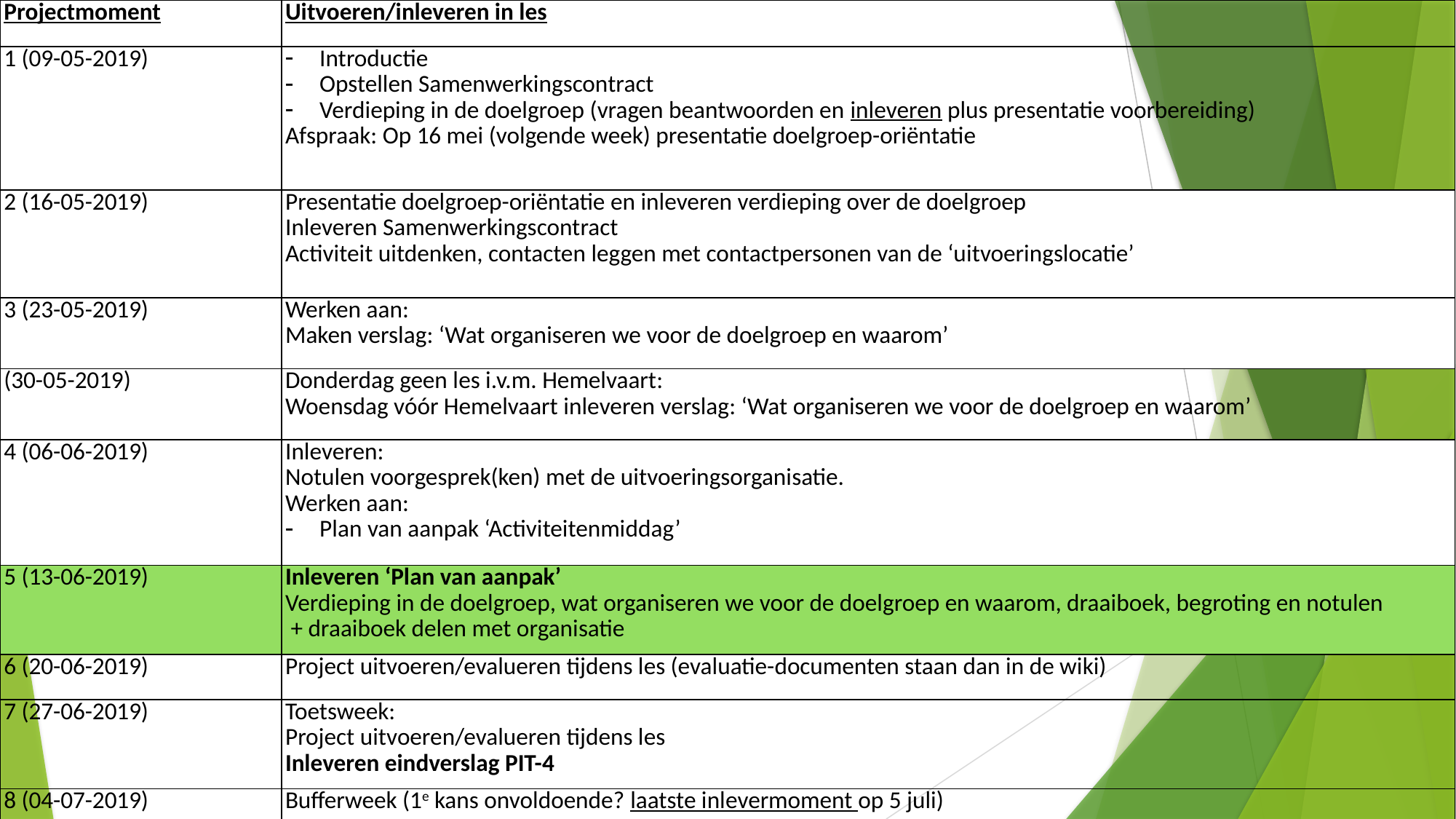

| Projectmoment | Uitvoeren/inleveren in les |
| --- | --- |
| 1 (09-05-2019) | Introductie Opstellen Samenwerkingscontract Verdieping in de doelgroep (vragen beantwoorden en inleveren plus presentatie voorbereiding) Afspraak: Op 16 mei (volgende week) presentatie doelgroep-oriëntatie |
| 2 (16-05-2019) | Presentatie doelgroep-oriëntatie en inleveren verdieping over de doelgroep Inleveren Samenwerkingscontract Activiteit uitdenken, contacten leggen met contactpersonen van de ‘uitvoeringslocatie’ |
| 3 (23-05-2019) | Werken aan: Maken verslag: ‘Wat organiseren we voor de doelgroep en waarom’ |
| (30-05-2019) | Donderdag geen les i.v.m. Hemelvaart: Woensdag vóór Hemelvaart inleveren verslag: ‘Wat organiseren we voor de doelgroep en waarom’ |
| 4 (06-06-2019) | Inleveren: Notulen voorgesprek(ken) met de uitvoeringsorganisatie. Werken aan: Plan van aanpak ‘Activiteitenmiddag’ |
| 5 (13-06-2019) | Inleveren ‘Plan van aanpak’ Verdieping in de doelgroep, wat organiseren we voor de doelgroep en waarom, draaiboek, begroting en notulen + draaiboek delen met organisatie |
| 6 (20-06-2019) | Project uitvoeren/evalueren tijdens les (evaluatie-documenten staan dan in de wiki) |
| 7 (27-06-2019) | Toetsweek: Project uitvoeren/evalueren tijdens les Inleveren eindverslag PIT-4 |
| 8 (04-07-2019) | Bufferweek (1e kans onvoldoende? laatste inlevermoment op 5 juli) |
|  |  |